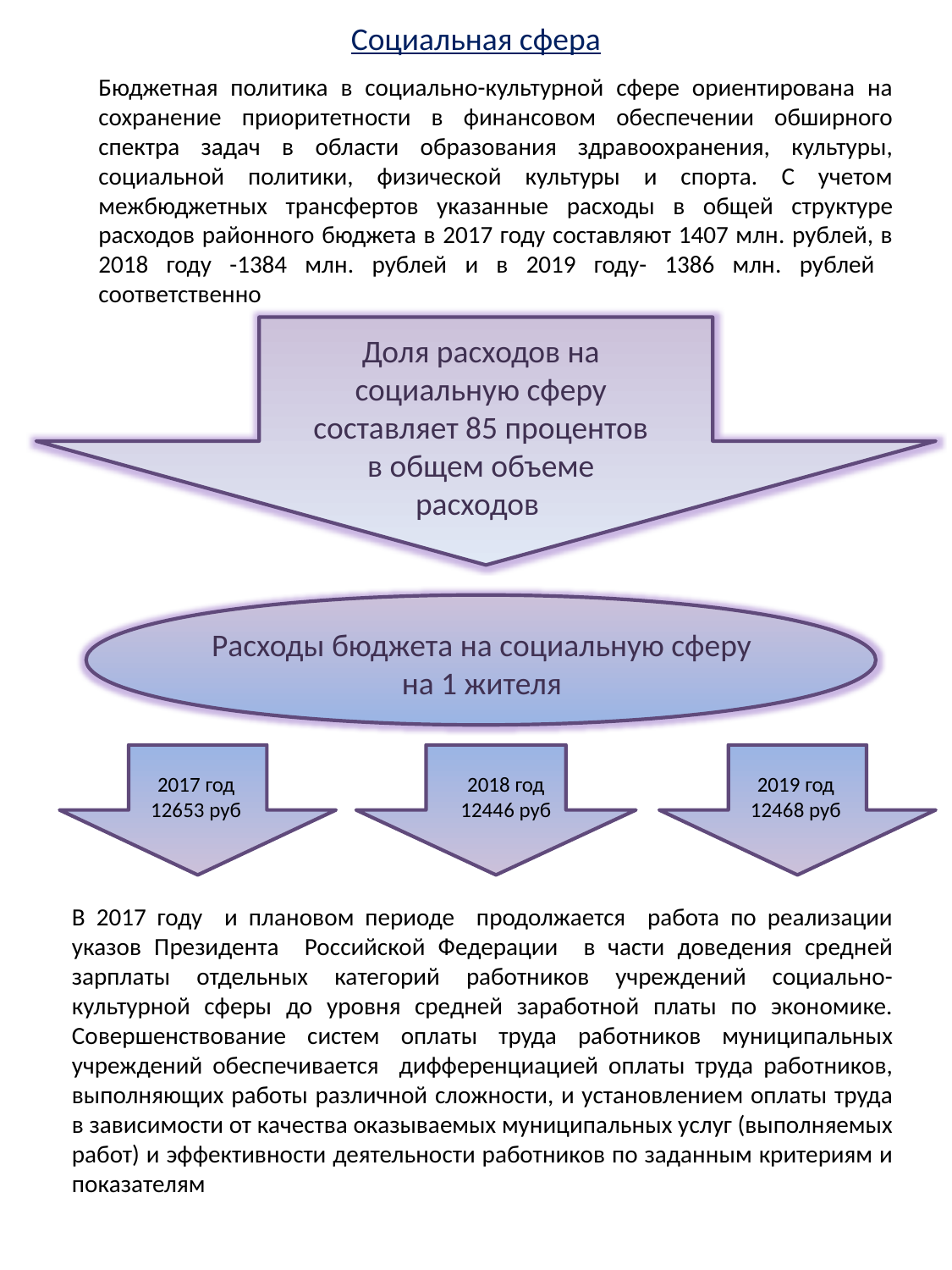

# Социальная сфера
Бюджетная политика в социально-культурной сфере ориентирована на сохранение приоритетности в финансовом обеспечении обширного спектра задач в области образования здравоохранения, культуры, социальной политики, физической культуры и спорта. С учетом межбюджетных трансфертов указанные расходы в общей структуре расходов районного бюджета в 2017 году составляют 1407 млн. рублей, в 2018 году -1384 млн. рублей и в 2019 году- 1386 млн. рублей  соответственно

Доля расходов на социальную сферу составляет 85 процентов в общем объеме расходов

Расходы бюджета на социальную сферу на 1 жителя

2017 год 12653 руб
2018 год 12446 руб
2019 год 12468 руб
В 2017 году  и плановом периоде  продолжается  работа по реализации указов Президента  Российской Федерации  в части доведения средней зарплаты отдельных категорий работников учреждений социально-культурной сферы до уровня средней заработной платы по экономике. Совершенствование систем оплаты труда работников муниципальных учреждений обеспечивается  дифференциацией оплаты труда работников, выполняющих работы различной сложности, и установлением оплаты труда в зависимости от качества оказываемых муниципальных услуг (выполняемых работ) и эффективности деятельности работников по заданным критериям и показателям